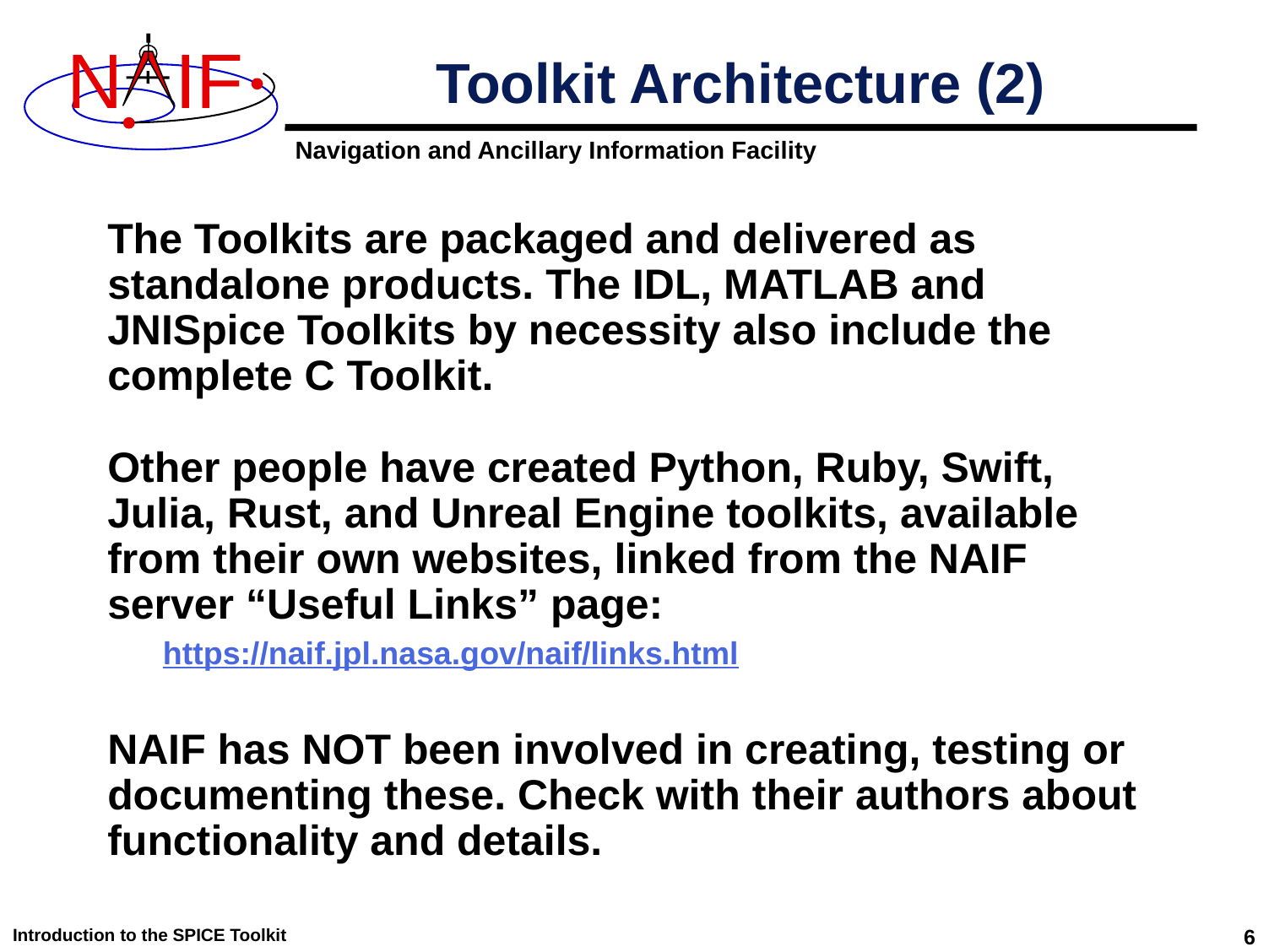

# Toolkit Architecture (2)
The Toolkits are packaged and delivered as standalone products. The IDL, MATLAB and JNISpice Toolkits by necessity also include the complete C Toolkit.

Other people have created Python, Ruby, Swift, Julia, Rust, and Unreal Engine toolkits, available from their own websites, linked from the NAIF server “Useful Links” page:
https://naif.jpl.nasa.gov/naif/links.html

NAIF has NOT been involved in creating, testing or documenting these. Check with their authors about functionality and details.
Introduction to the SPICE Toolkit
6